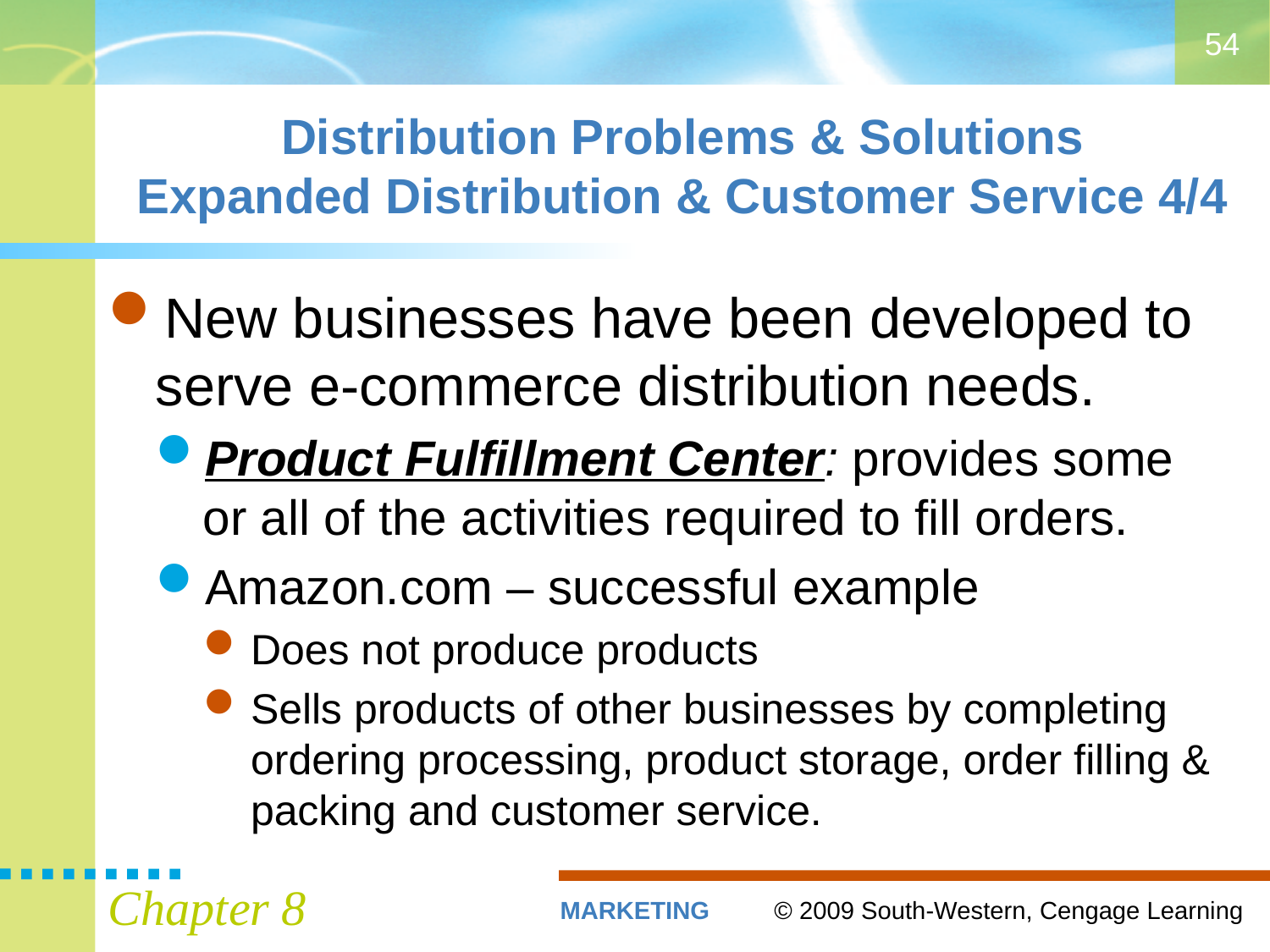

54
# Distribution Problems & Solutions Expanded Distribution & Customer Service 4/4
New businesses have been developed to serve e-commerce distribution needs.
Product Fulfillment Center: provides some or all of the activities required to fill orders.
Amazon.com – successful example
Does not produce products
Sells products of other businesses by completing ordering processing, product storage, order filling & packing and customer service.
Chapter 8